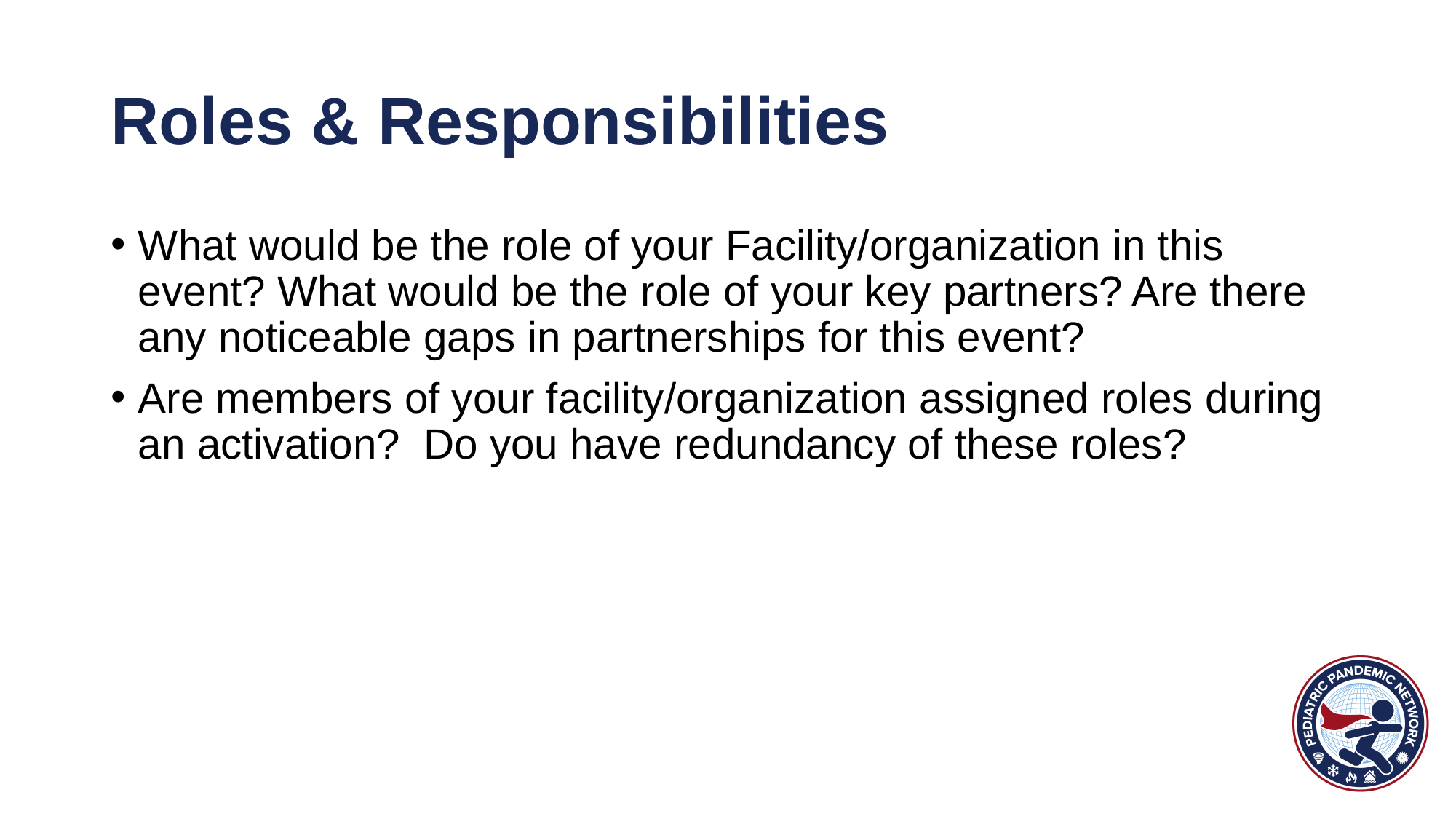

# Roles & Responsibilities
What would be the role of your Facility/organization in this event? What would be the role of your key partners? Are there any noticeable gaps in partnerships for this event?
Are members of your facility/organization assigned roles during an activation?  Do you have redundancy of these roles?